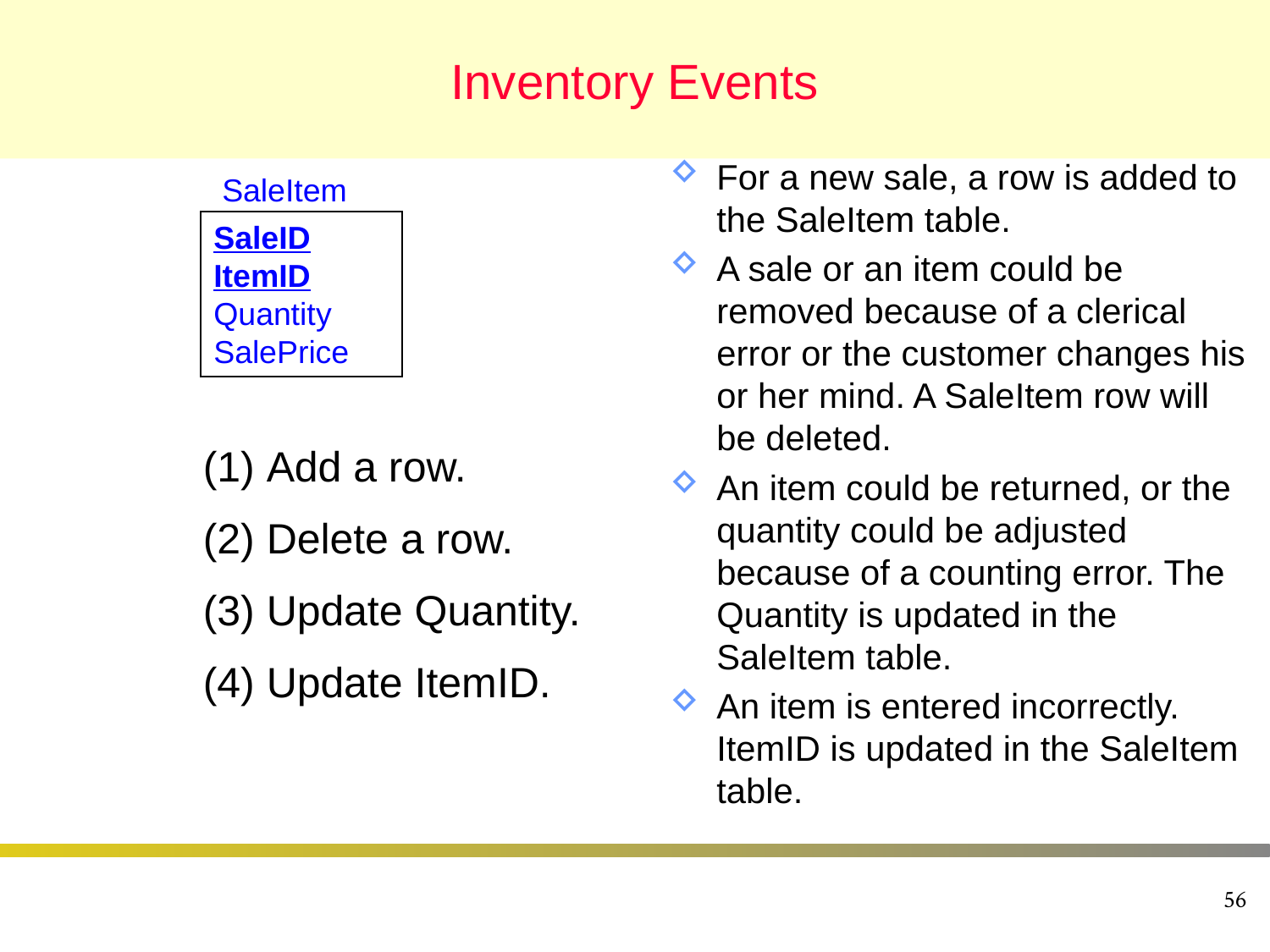

# Inventory Events
For a new sale, a row is added to the SaleItem table.
A sale or an item could be removed because of a clerical error or the customer changes his or her mind. A SaleItem row will be deleted.
An item could be returned, or the quantity could be adjusted because of a counting error. The Quantity is updated in the SaleItem table.
An item is entered incorrectly. ItemID is updated in the SaleItem table.
SaleItem
SaleID
ItemID
Quantity
SalePrice
Add a row.
Delete a row.
Update Quantity.
Update ItemID.
56